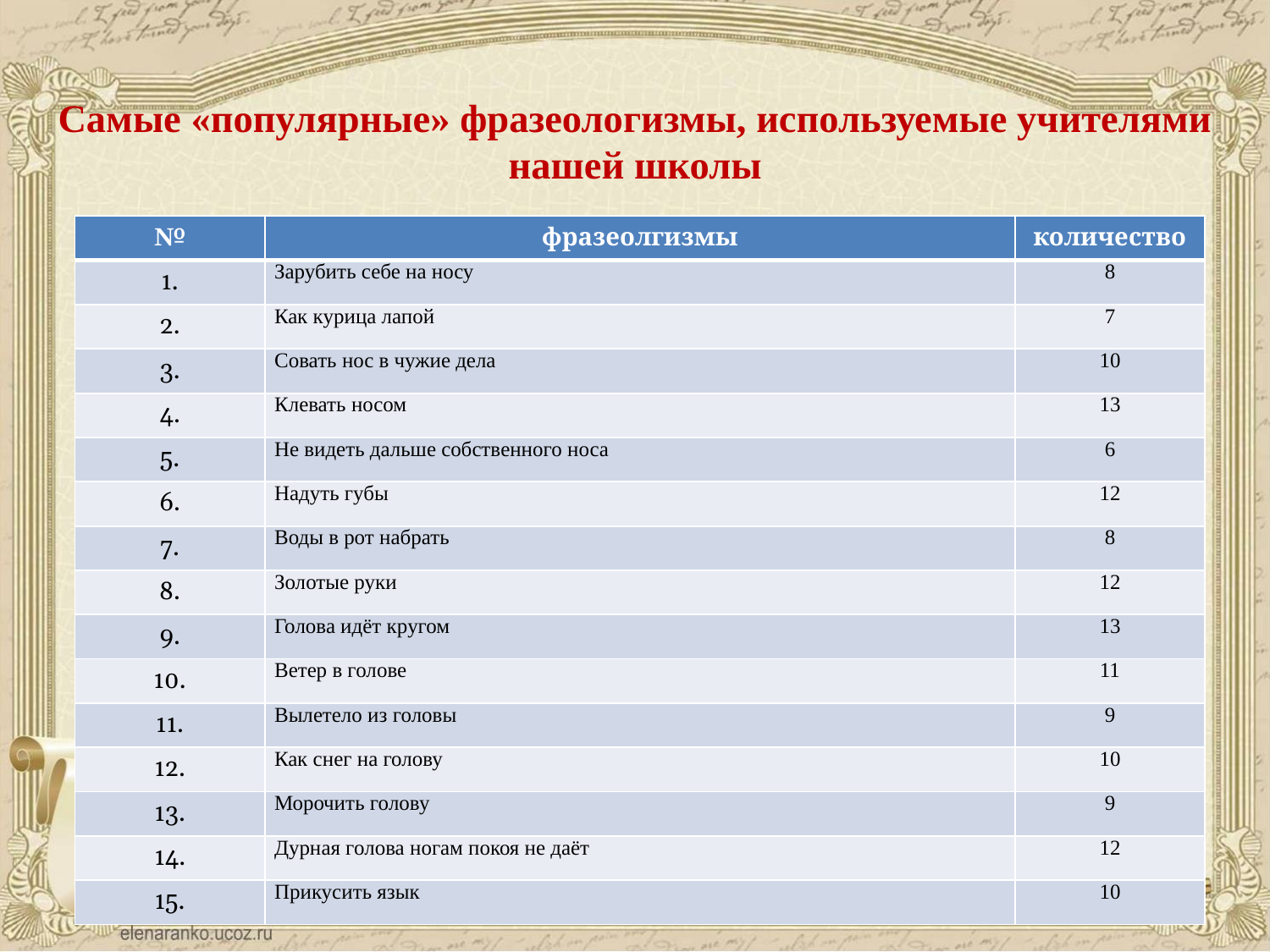

# Самые «популярные» фразеологизмы, используемые учителями нашей школы
| № | фразеолгизмы | количество |
| --- | --- | --- |
| 1. | Зарубить себе на носу | 8 |
| 2. | Как курица лапой | 7 |
| 3. | Совать нос в чужие дела | 10 |
| 4. | Клевать носом | 13 |
| 5. | Не видеть дальше собственного носа | 6 |
| 6. | Надуть губы | 12 |
| 7. | Воды в рот набрать | 8 |
| 8. | Золотые руки | 12 |
| 9. | Голова идёт кругом | 13 |
| 10. | Ветер в голове | 11 |
| 11. | Вылетело из головы | 9 |
| 12. | Как снег на голову | 10 |
| 13. | Морочить голову | 9 |
| 14. | Дурная голова ногам покоя не даёт | 12 |
| 15. | Прикусить язык | 10 |